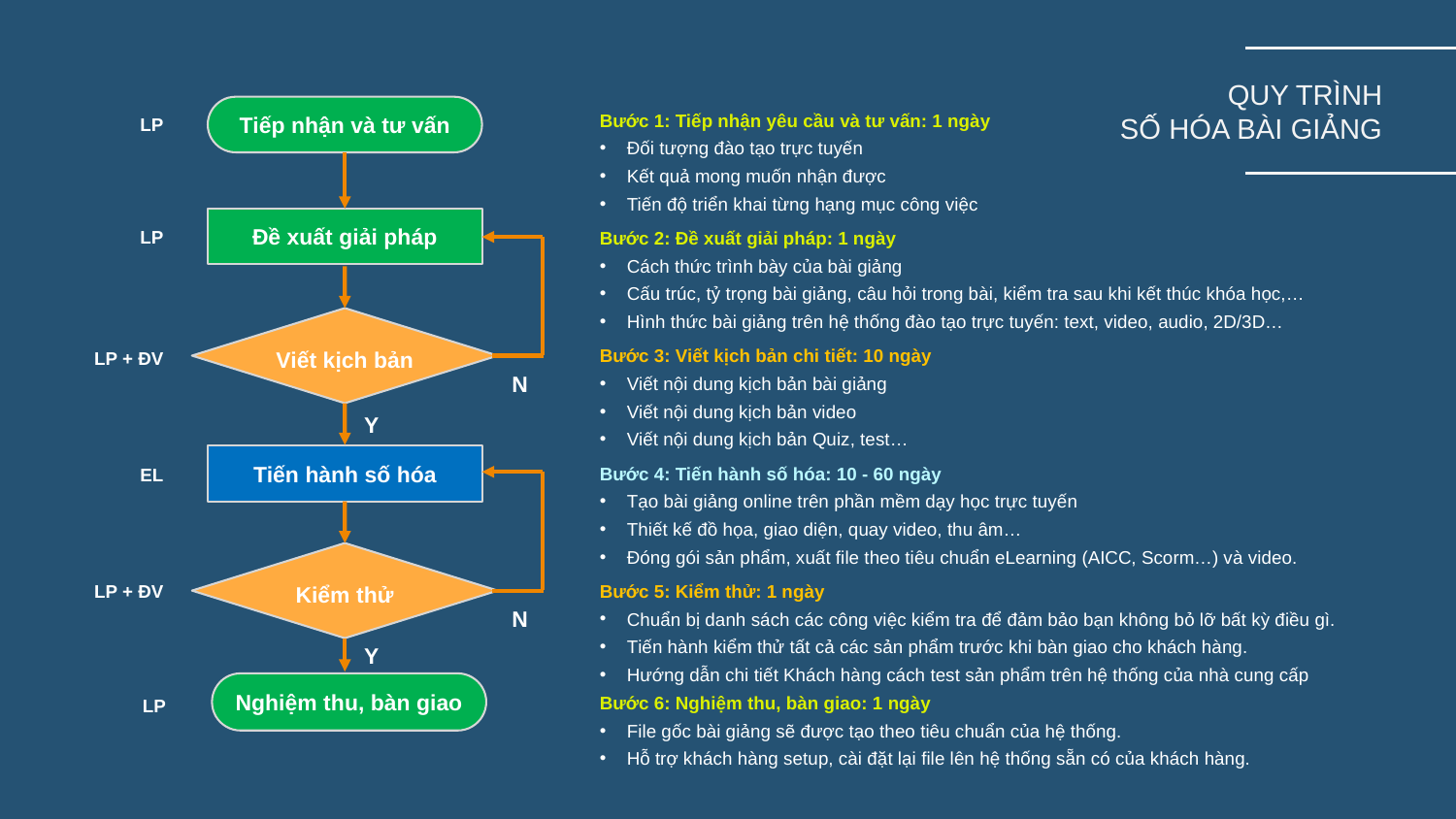

# QUY TRÌNH SỐ HÓA BÀI GIẢNG
Tiếp nhận và tư vấn
LP
Đề xuất giải pháp
LP

LP + ĐV
Viết kịch bản
N
Y
Tiến hành số hóa
EL

LP + ĐV
Kiểm thử
N
Y
Nghiệm thu, bàn giao
LP
Bước 1: Tiếp nhận yêu cầu và tư vấn: 1 ngày
Đối tượng đào tạo trực tuyến
Kết quả mong muốn nhận được
Tiến độ triển khai từng hạng mục công việc
Bước 2: Đề xuất giải pháp: 1 ngày
Cách thức trình bày của bài giảng
Cấu trúc, tỷ trọng bài giảng, câu hỏi trong bài, kiểm tra sau khi kết thúc khóa học,…
Hình thức bài giảng trên hệ thống đào tạo trực tuyến: text, video, audio, 2D/3D…
Bước 3: Viết kịch bản chi tiết: 10 ngày
Viết nội dung kịch bản bài giảng
Viết nội dung kịch bản video
Viết nội dung kịch bản Quiz, test…
Bước 4: Tiến hành số hóa: 10 - 60 ngày
Tạo bài giảng online trên phần mềm dạy học trực tuyến
Thiết kế đồ họa, giao diện, quay video, thu âm…
Đóng gói sản phẩm, xuất file theo tiêu chuẩn eLearning (AICC, Scorm…) và video.
Bước 5: Kiểm thử: 1 ngày
Chuẩn bị danh sách các công việc kiểm tra để đảm bảo bạn không bỏ lỡ bất kỳ điều gì.
Tiến hành kiểm thử tất cả các sản phẩm trước khi bàn giao cho khách hàng.
Hướng dẫn chi tiết Khách hàng cách test sản phẩm trên hệ thống của nhà cung cấp
Bước 6: Nghiệm thu, bàn giao: 1 ngày
File gốc bài giảng sẽ được tạo theo tiêu chuẩn của hệ thống.
Hỗ trợ khách hàng setup, cài đặt lại file lên hệ thống sẵn có của khách hàng.